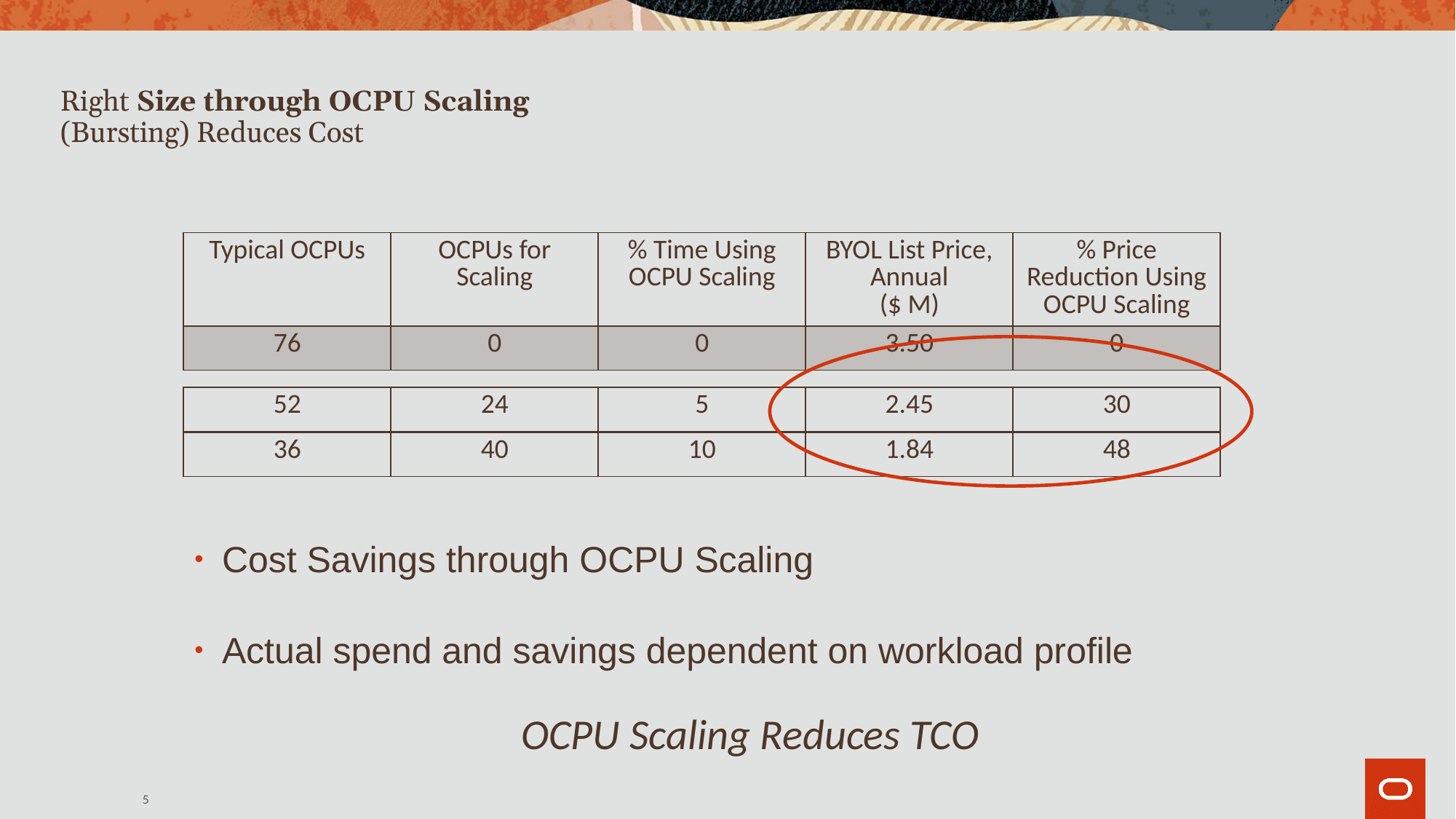

5
# Right Size through OCPU Scaling (Bursting) Reduces Cost
| Typical OCPUs | OCPUs for Scaling | % Time Using OCPU Scaling | BYOL List Price, Annual ($ M) | % Price Reduction Using OCPU Scaling |
| --- | --- | --- | --- | --- |
| 76 | 0 | 0 | 3.50 | 0 |

| 52 | 24 | 5 | 2.45 | 30 |
| --- | --- | --- | --- | --- |
| 36 | 40 | 10 | 1.84 | 48 |
| --- | --- | --- | --- | --- |
Cost Savings through OCPU Scaling

Actual spend and savings dependent on workload profile

OCPU Scaling Reduces TCO